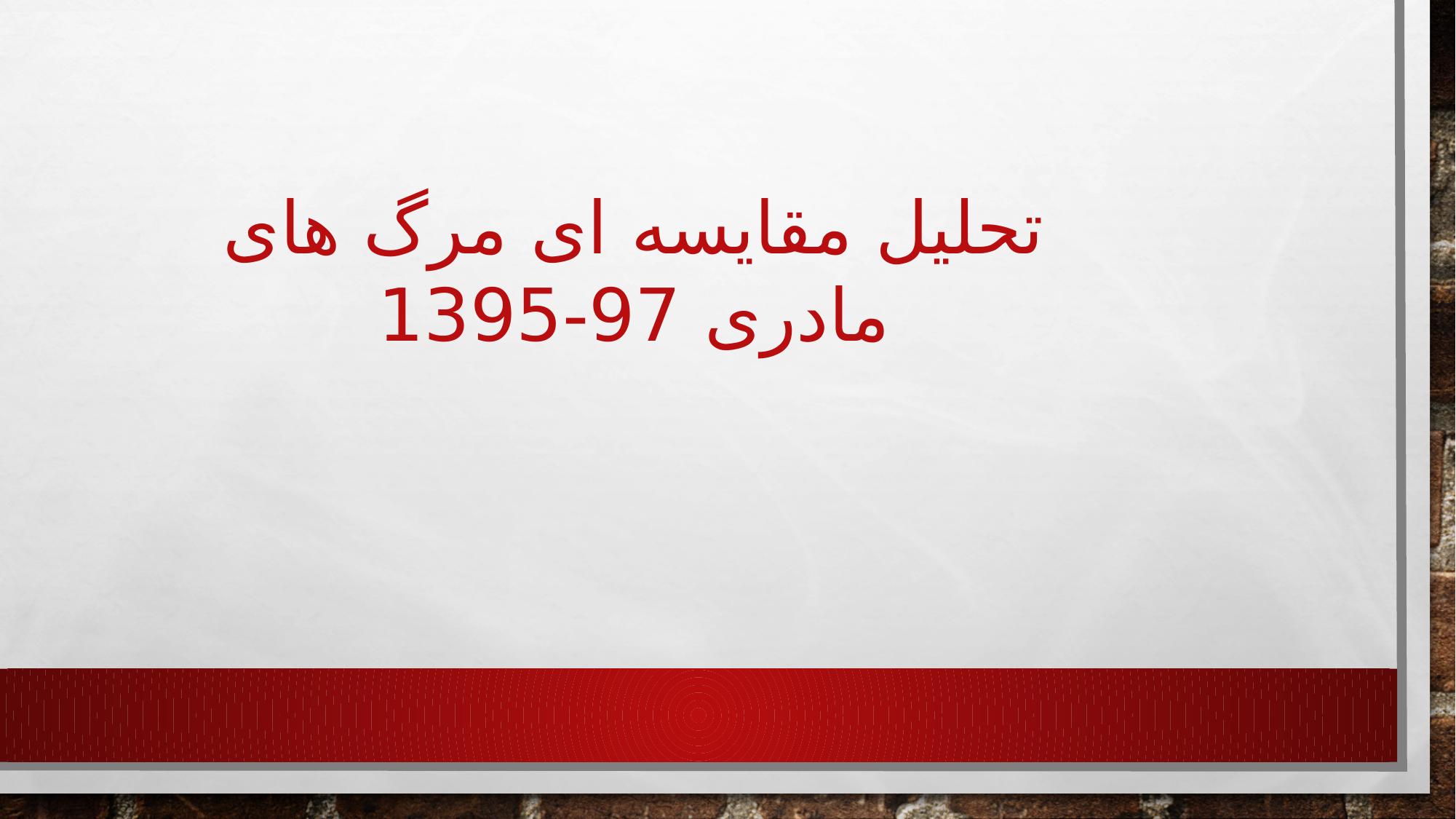

تحلیل مقایسه ای مرگ های مادری 97-1395